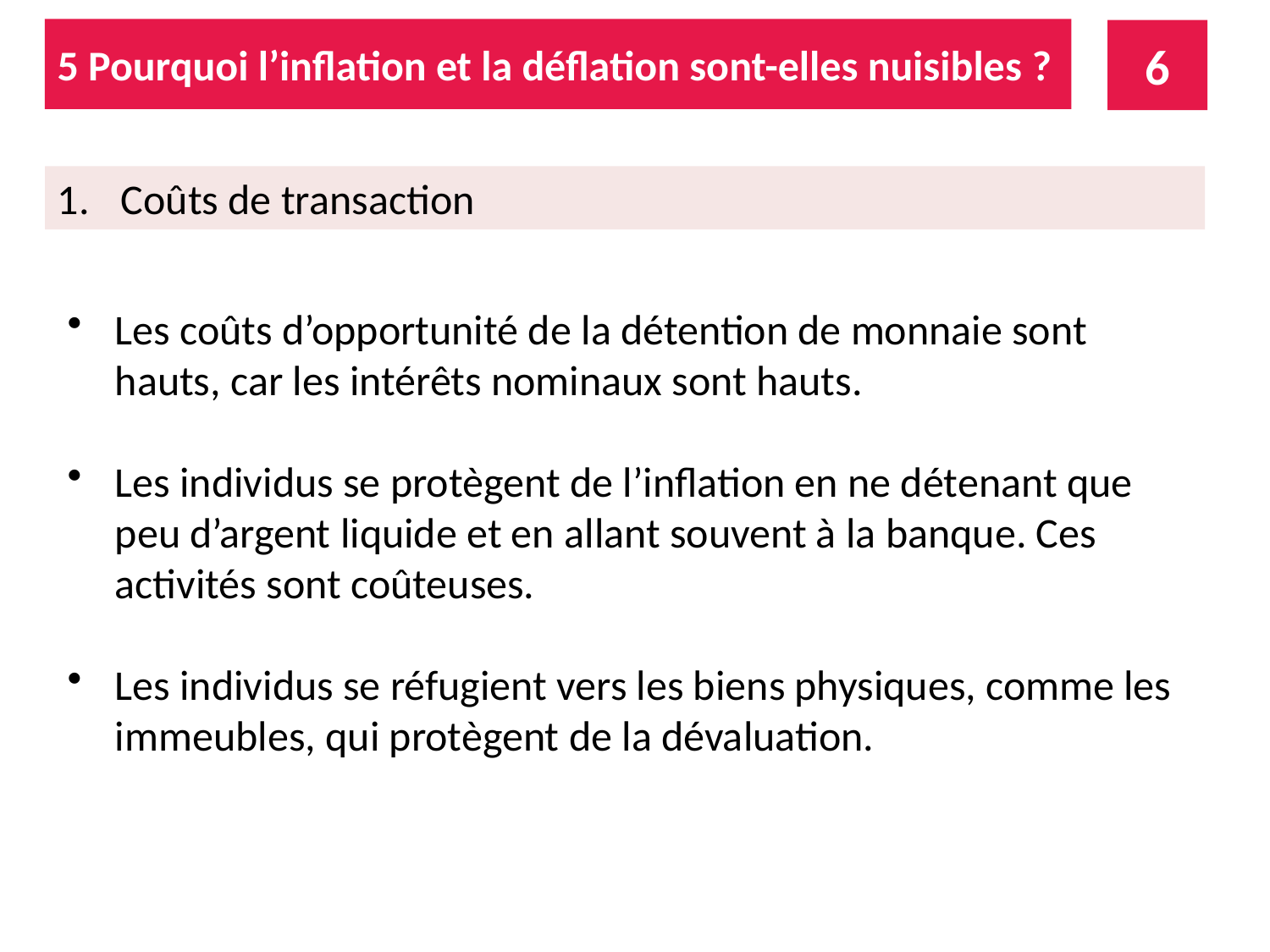

5 Pourquoi l’inflation et la déflation sont-elles nuisibles ?
6

Coûts de transaction
Les coûts d’opportunité de la détention de monnaie sont hauts, car les intérêts nominaux sont hauts.

Les individus se protègent de l’inflation en ne détenant que peu d’argent liquide et en allant souvent à la banque. Ces activités sont coûteuses.

Les individus se réfugient vers les biens physiques, comme les immeubles, qui protègent de la dévaluation.